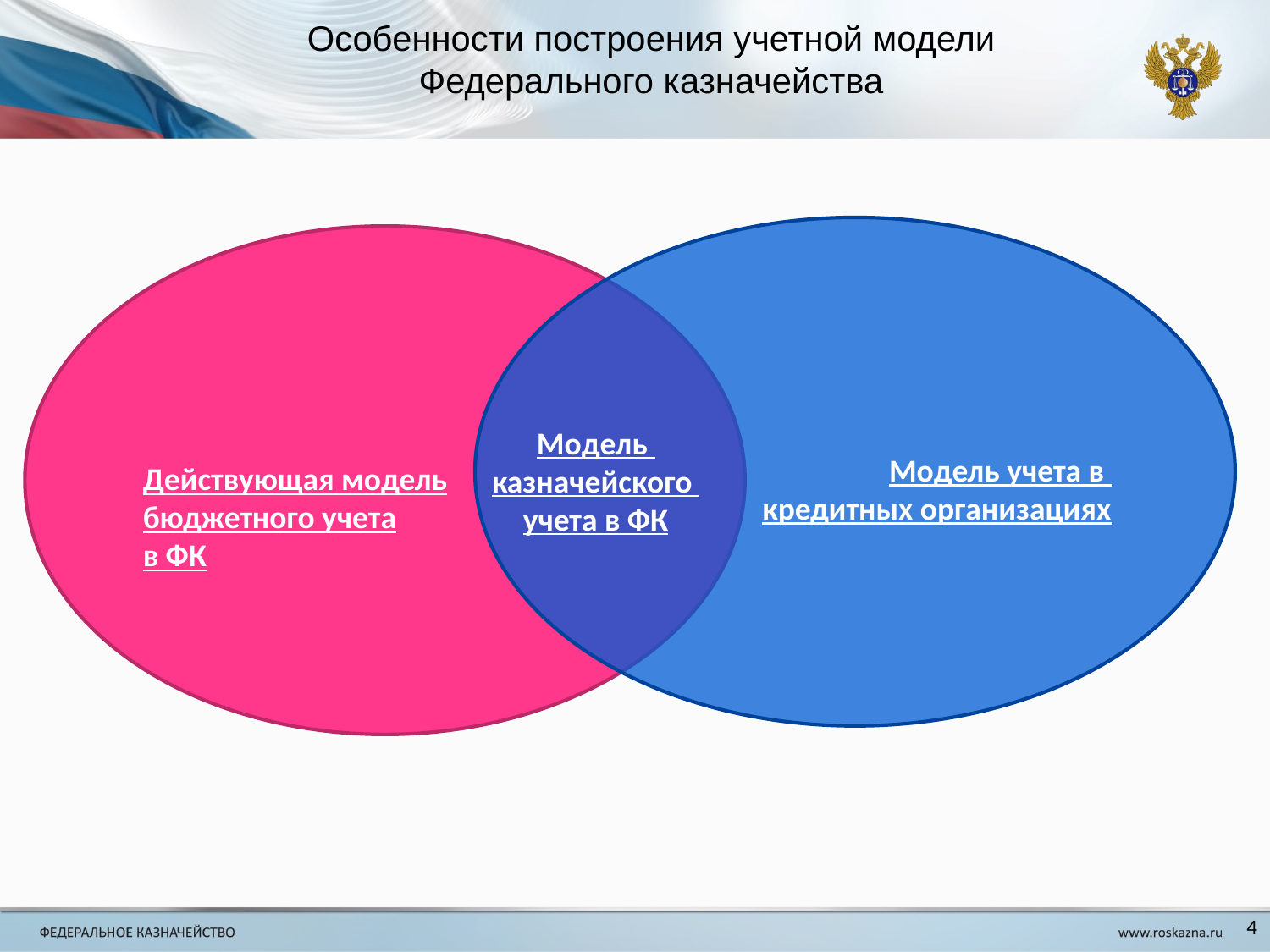

Особенности построения учетной модели
Федерального казначейства

Модель учета в
кредитных организациях

Действующая модель
бюджетного учета
в ФК
Модель
казначейского
учета в ФК
4